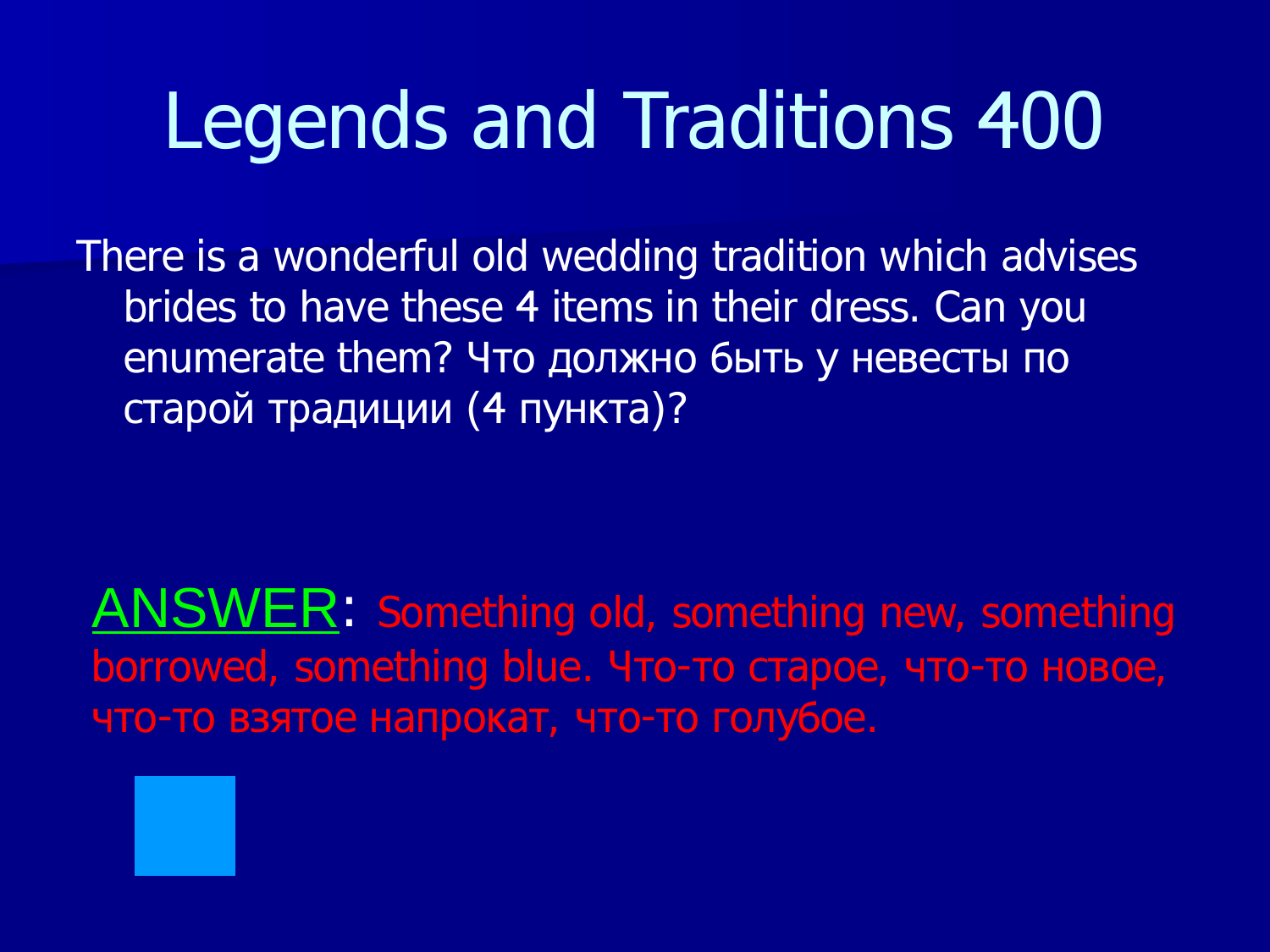

# Legends and Traditions 400
There is a wonderful old wedding tradition which advises brides to have these 4 items in their dress. Can you enumerate them? Что должно быть у невесты по старой традиции (4 пункта)?
ANSWER: Something old, something new, something borrowed, something blue. Что-то старое, что-то новое, что-то взятое напрокат, что-то голубое.